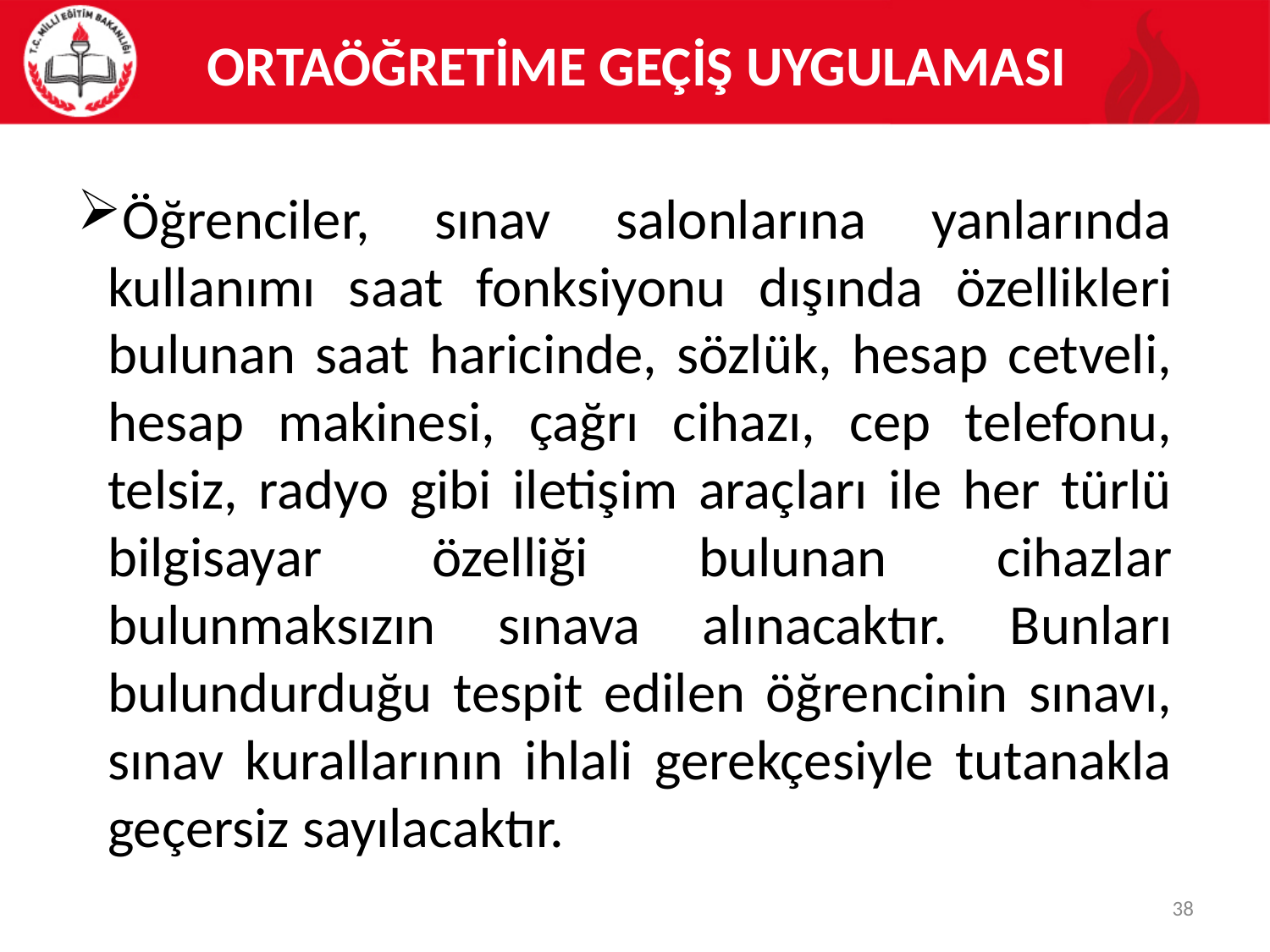

# ORTAÖĞRETİME GEÇİŞ UYGULAMASI
Öğrenciler, sınav salonlarına yanlarında kullanımı saat fonksiyonu dışında özellikleri bulunan saat haricinde, sözlük, hesap cetveli, hesap makinesi, çağrı cihazı, cep telefonu, telsiz, radyo gibi iletişim araçları ile her türlü bilgisayar özelliği bulunan cihazlar bulunmaksızın sınava alınacaktır. Bunları bulundurduğu tespit edilen öğrencinin sınavı, sınav kurallarının ihlali gerekçesiyle tutanakla geçersiz sayılacaktır.

38